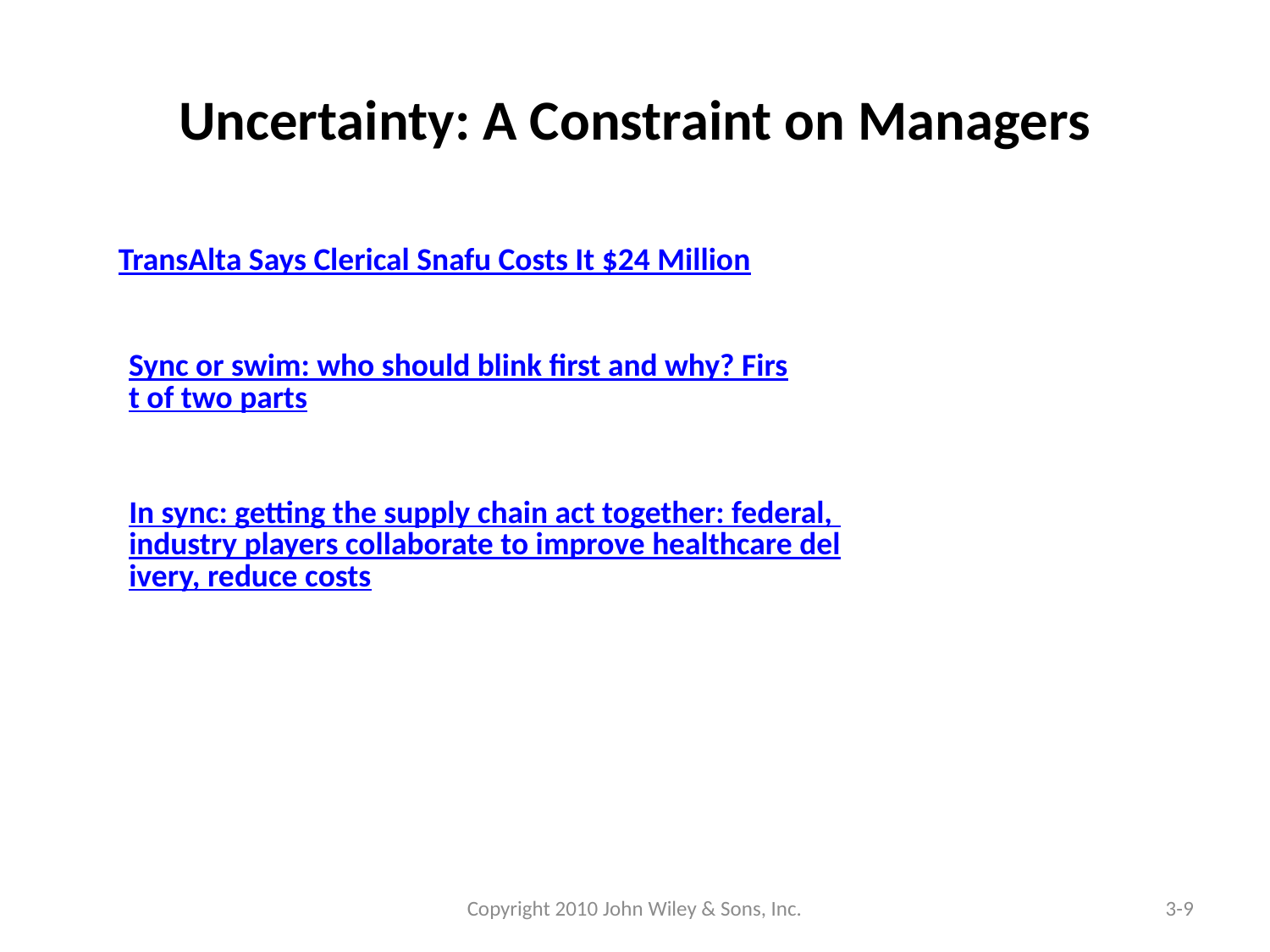

# Uncertainty: A Constraint on Managers
TransAlta Says Clerical Snafu Costs It $24 Million
Sync or swim: who should blink first and why? First of two parts
In sync: getting the supply chain act together: federal, industry players collaborate to improve healthcare delivery, reduce costs
Copyright 2010 John Wiley & Sons, Inc.
3-9